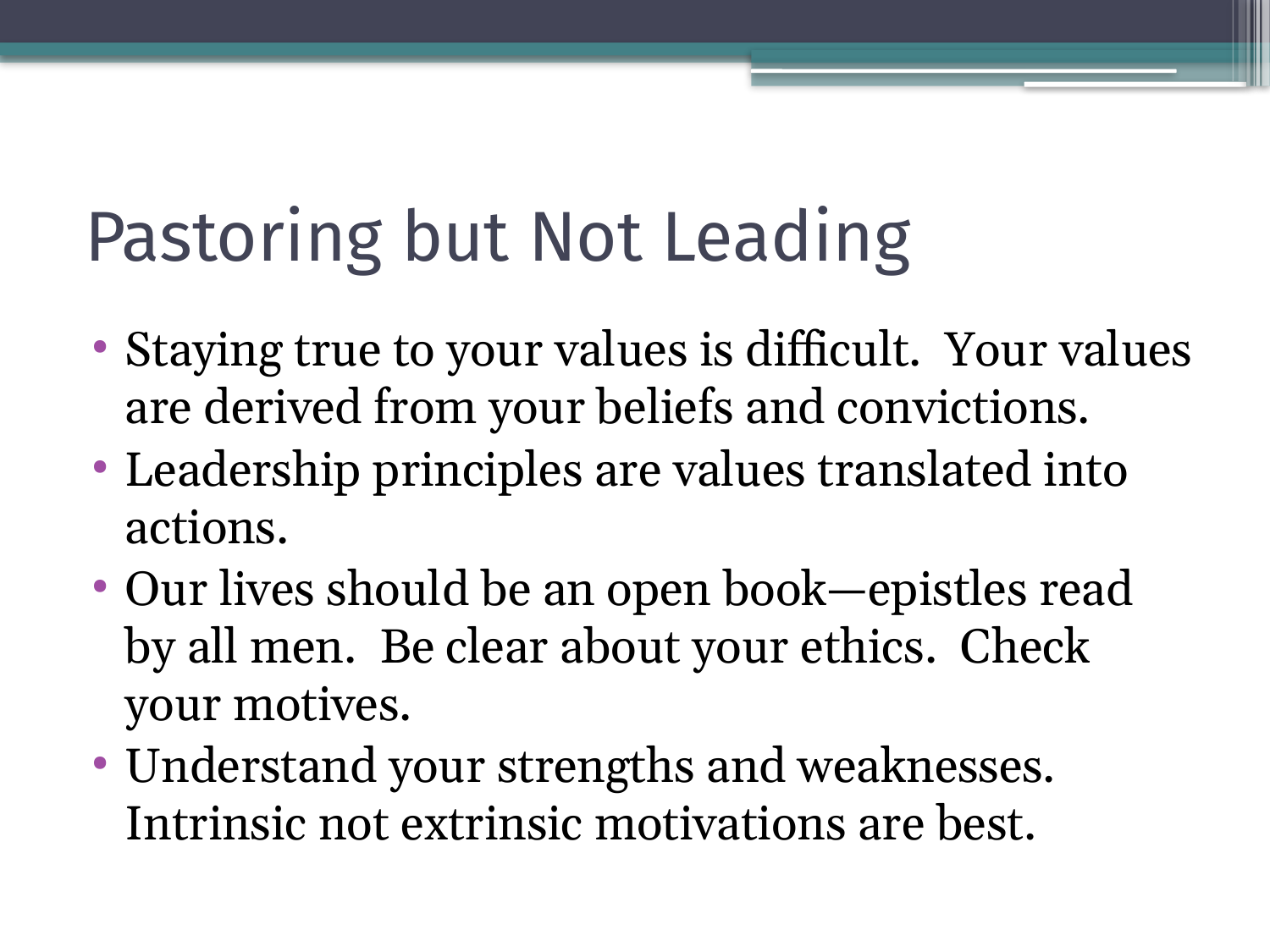

# Pastoring but Not Leading
Staying true to your values is difficult.  Your values are derived from your beliefs and convictions.
Leadership principles are values translated into actions.
Our lives should be an open book—epistles read by all men.  Be clear about your ethics.  Check your motives.
Understand your strengths and weaknesses.  Intrinsic not extrinsic motivations are best.